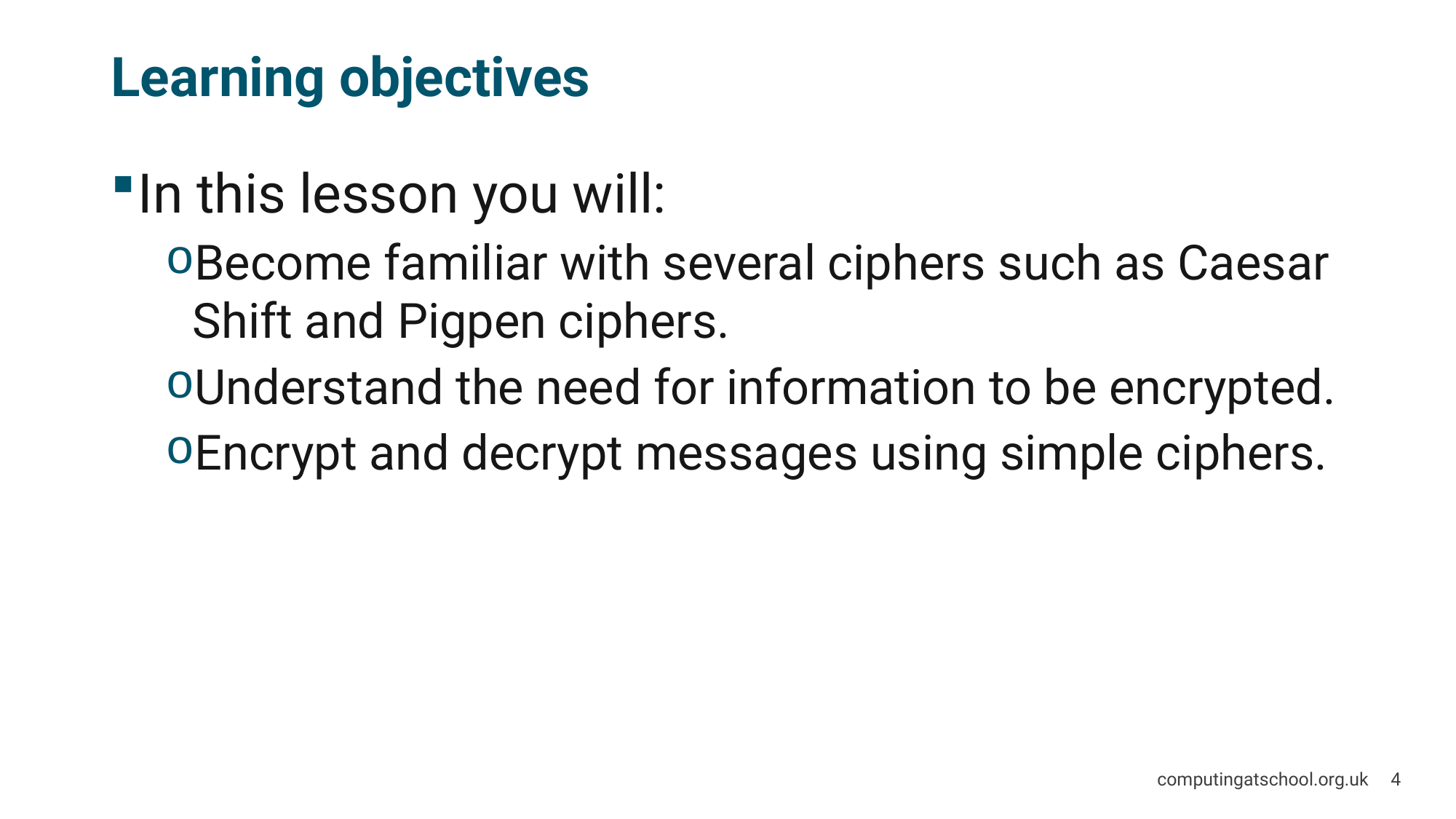

# Learning objectives
In this lesson you will:
Become familiar with several ciphers such as Caesar Shift and Pigpen ciphers.
Understand the need for information to be encrypted.
Encrypt and decrypt messages using simple ciphers.

computingatschool.org.uk
4